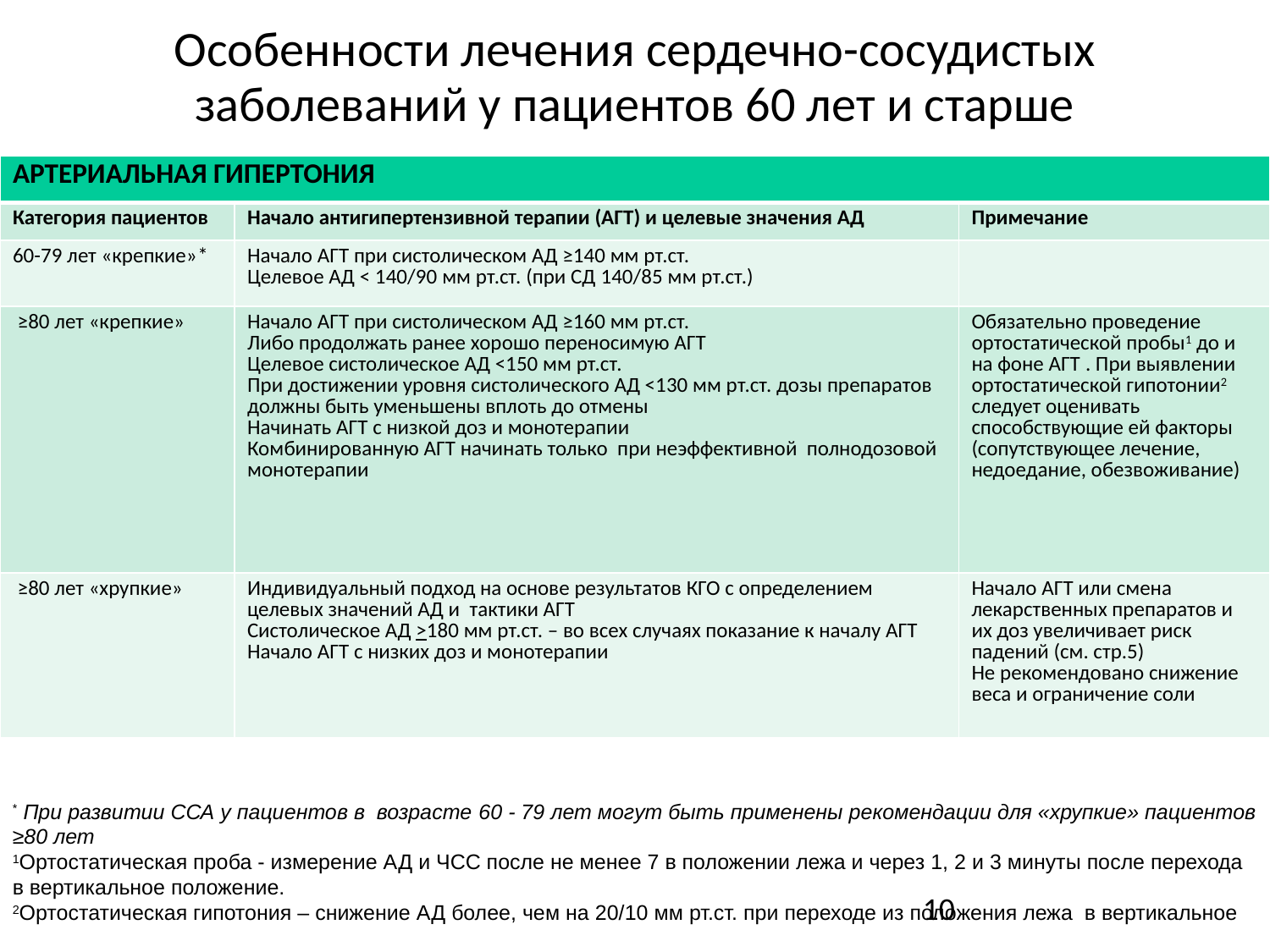

# Особенности лечения сердечно-сосудистых заболеваний у пациентов 60 лет и старше
| АРТЕРИАЛЬНАЯ ГИПЕРТОНИЯ |  |  |
| --- | --- | --- |
| Категория пациентов | Начало антигипертензивной терапии (АГТ) и целевые значения АД | Примечание |
| 60-79 лет «крепкие»\* | Начало АГТ при систолическом АД ≥140 мм рт.ст. Целевое АД < 140/90 мм рт.ст. (при СД 140/85 мм рт.ст.) |  |
| ≥80 лет «крепкие» | Начало АГТ при систолическом АД ≥160 мм рт.ст.          Либо продолжать ранее хорошо переносимую АГТ Целевое систолическое АД <150 мм рт.ст. При достижении уровня систолического АД <130 мм рт.ст. дозы препаратов должны быть уменьшены вплоть до отмены Начинать АГТ с низкой доз и монотерапии Комбинированную АГТ начинать только при неэффективной полнодозовой монотерапии | Обязательно проведение ортостатической пробы1 до и на фоне АГТ . При выявлении ортостатической гипотонии2 следует оценивать способствующие ей факторы (сопутствующее лечение, недоедание, обезвоживание) |
| ≥80 лет «хрупкие» | Индивидуальный подход на основе результатов КГО с определением целевых значений АД и тактики АГТ Систолическое АД >180 мм рт.ст. – во всех случаях показание к началу АГТ Начало АГТ с низких доз и монотерапии | Начало АГТ или смена лекарственных препаратов и их доз увеличивает риск падений (см. стр.5) Не рекомендовано снижение веса и ограничение соли |
* При развитии ССА у пациентов в  возрасте 60 - 79 лет могут быть применены рекомендации для «хрупкие» пациентов ≥80 лет
1Ортостатическая проба - измерение АД и ЧСС после не менее 7 в положении лежа и через 1, 2 и 3 минуты после перехода в вертикальное положение.
2Ортостатическая гипотония – снижение АД более, чем на 20/10 мм рт.ст. при переходе из положения лежа  в вертикальное
10